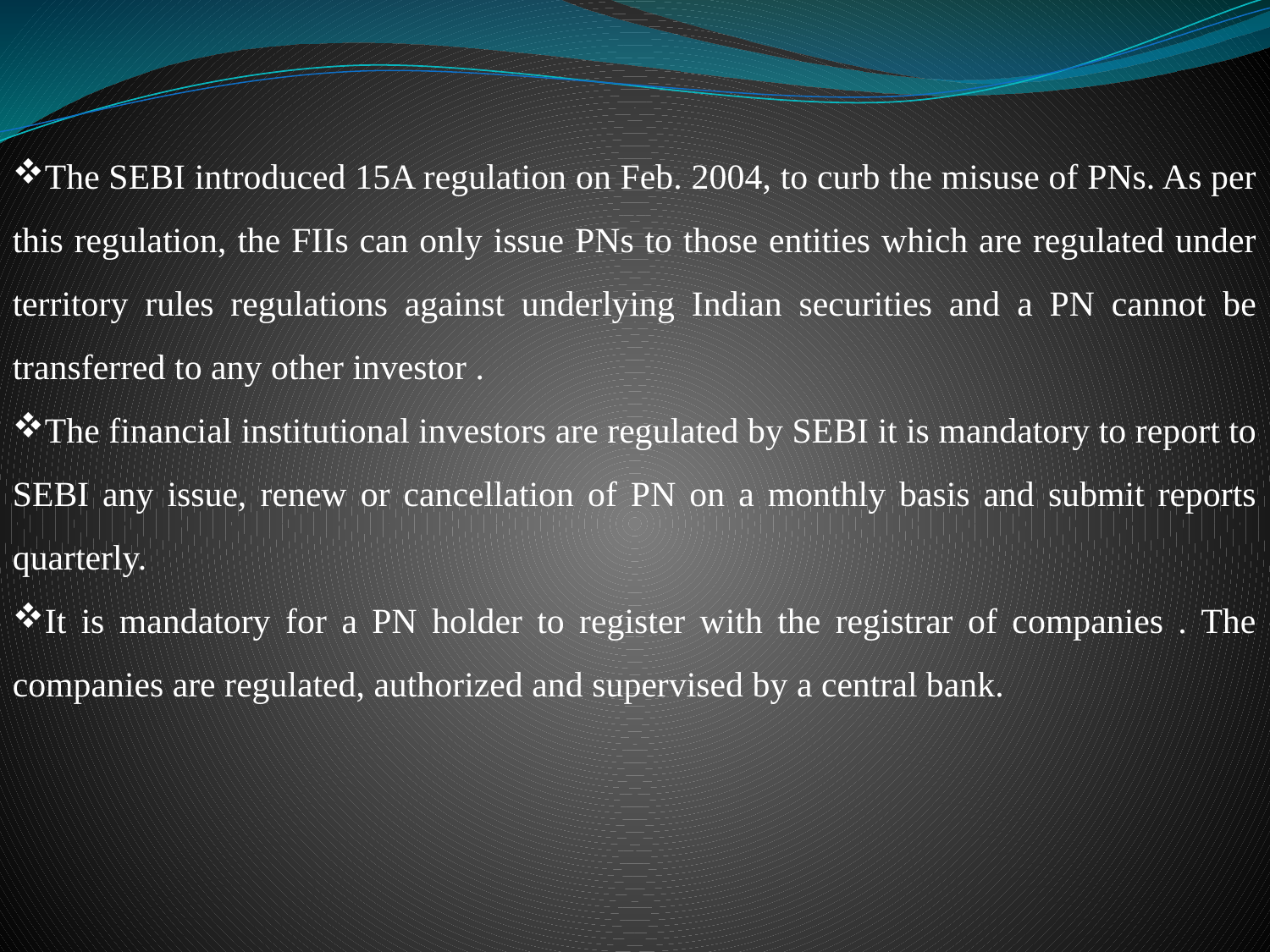

The SEBI introduced 15A regulation on Feb. 2004, to curb the misuse of PNs. As per this regulation, the FIIs can only issue PNs to those entities which are regulated under territory rules regulations against underlying Indian securities and a PN cannot be transferred to any other investor .
The financial institutional investors are regulated by SEBI it is mandatory to report to SEBI any issue, renew or cancellation of PN on a monthly basis and submit reports quarterly.
It is mandatory for a PN holder to register with the registrar of companies . The companies are regulated, authorized and supervised by a central bank.